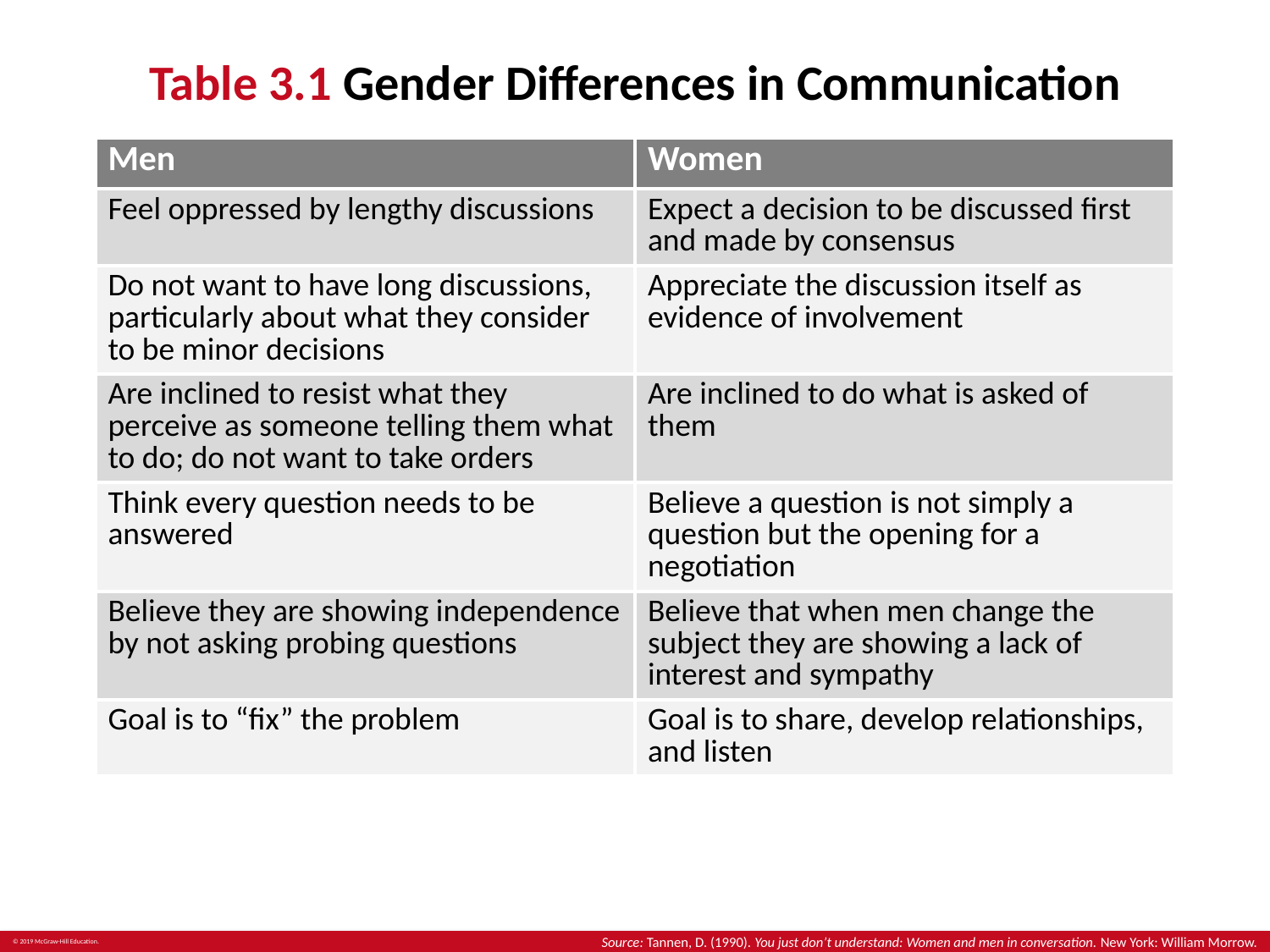

# Table 3.1 Gender Differences in Communication
| Men | Women |
| --- | --- |
| Feel oppressed by lengthy discussions | Expect a decision to be discussed first and made by consensus |
| Do not want to have long discussions, particularly about what they consider to be minor decisions | Appreciate the discussion itself as evidence of involvement |
| Are inclined to resist what they perceive as someone telling them what to do; do not want to take orders | Are inclined to do what is asked of them |
| Think every question needs to be answered | Believe a question is not simply a question but the opening for a negotiation |
| Believe they are showing independence by not asking probing questions | Believe that when men change the subject they are showing a lack of interest and sympathy |
| Goal is to “fix” the problem | Goal is to share, develop relationships, and listen |
Source: Tannen, D. (1990). You just don’t understand: Women and men in conversation. New York: William Morrow.